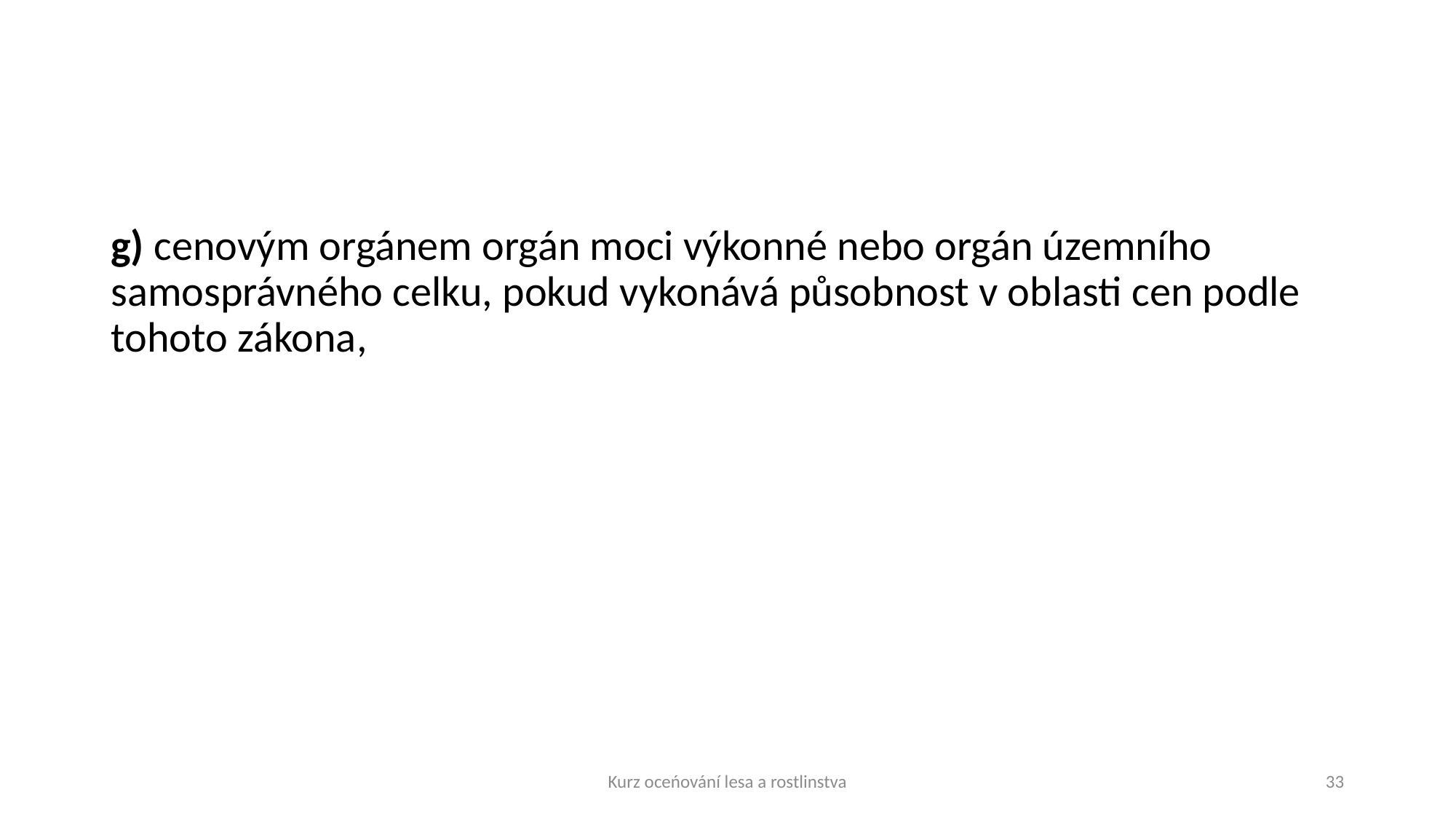

#
g) cenovým orgánem orgán moci výkonné nebo orgán územního samosprávného celku, pokud vykonává působnost v oblasti cen podle tohoto zákona,

Kurz oceńování lesa a rostlinstva
33